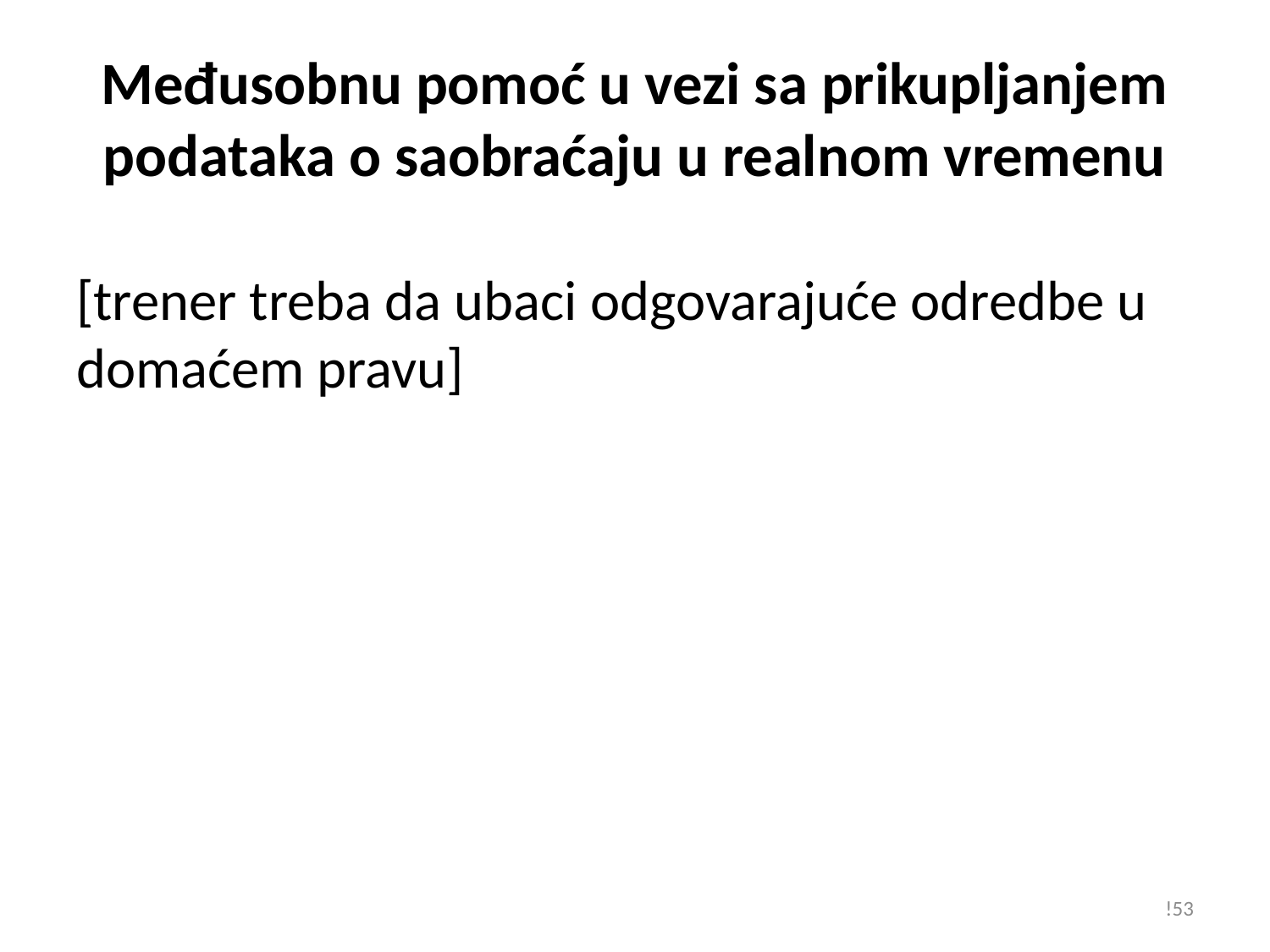

# Međusobnu pomoć u vezi sa prikupljanjem podataka o saobraćaju u realnom vremenu
[trener treba da ubaci odgovarajuće odredbe u domaćem pravu]

!53